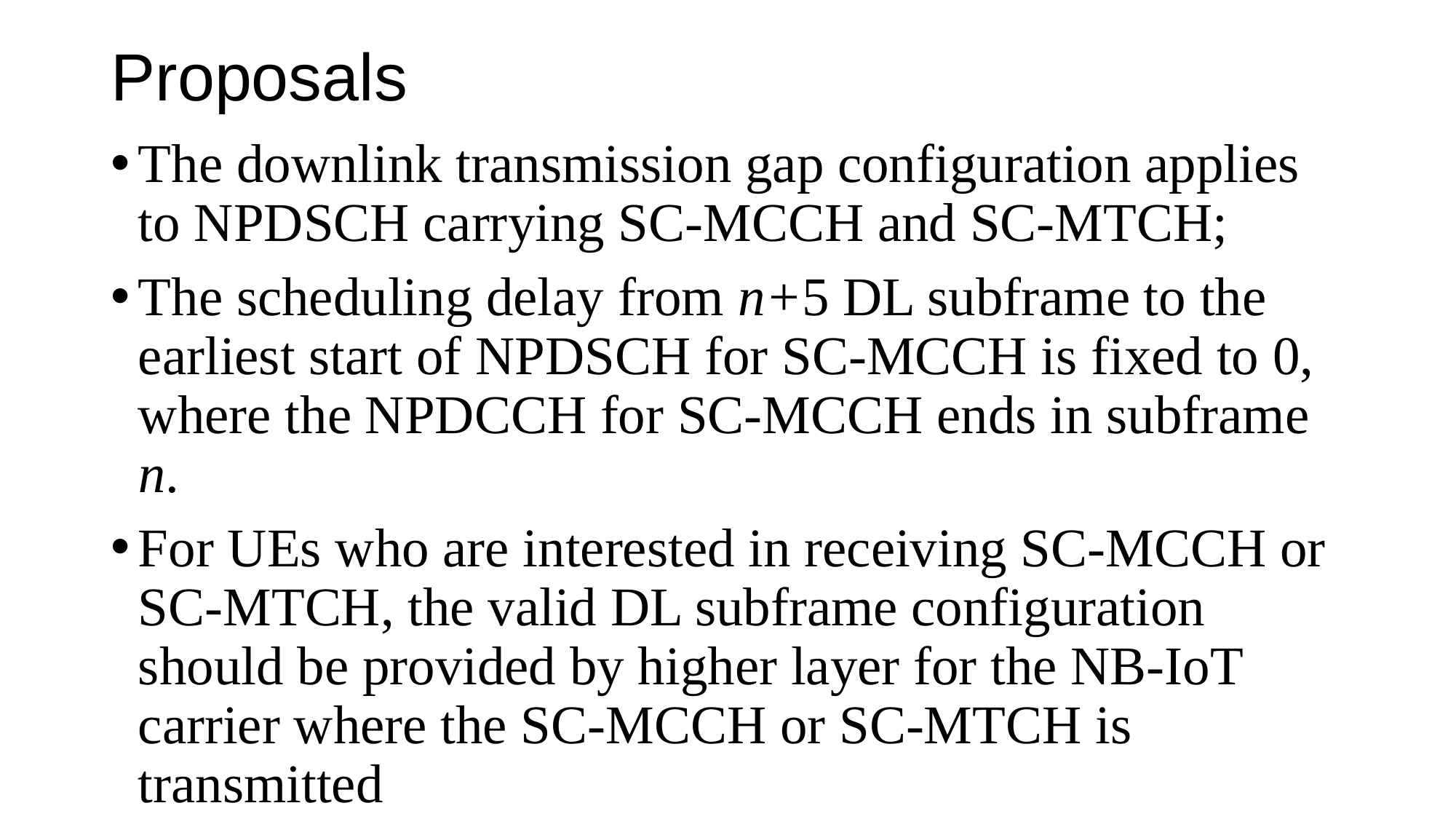

# Proposals
The downlink transmission gap configuration applies to NPDSCH carrying SC-MCCH and SC-MTCH;
The scheduling delay from n+5 DL subframe to the earliest start of NPDSCH for SC-MCCH is fixed to 0, where the NPDCCH for SC-MCCH ends in subframe n.
For UEs who are interested in receiving SC-MCCH or SC-MTCH, the valid DL subframe configuration should be provided by higher layer for the NB-IoT carrier where the SC-MCCH or SC-MTCH is transmitted